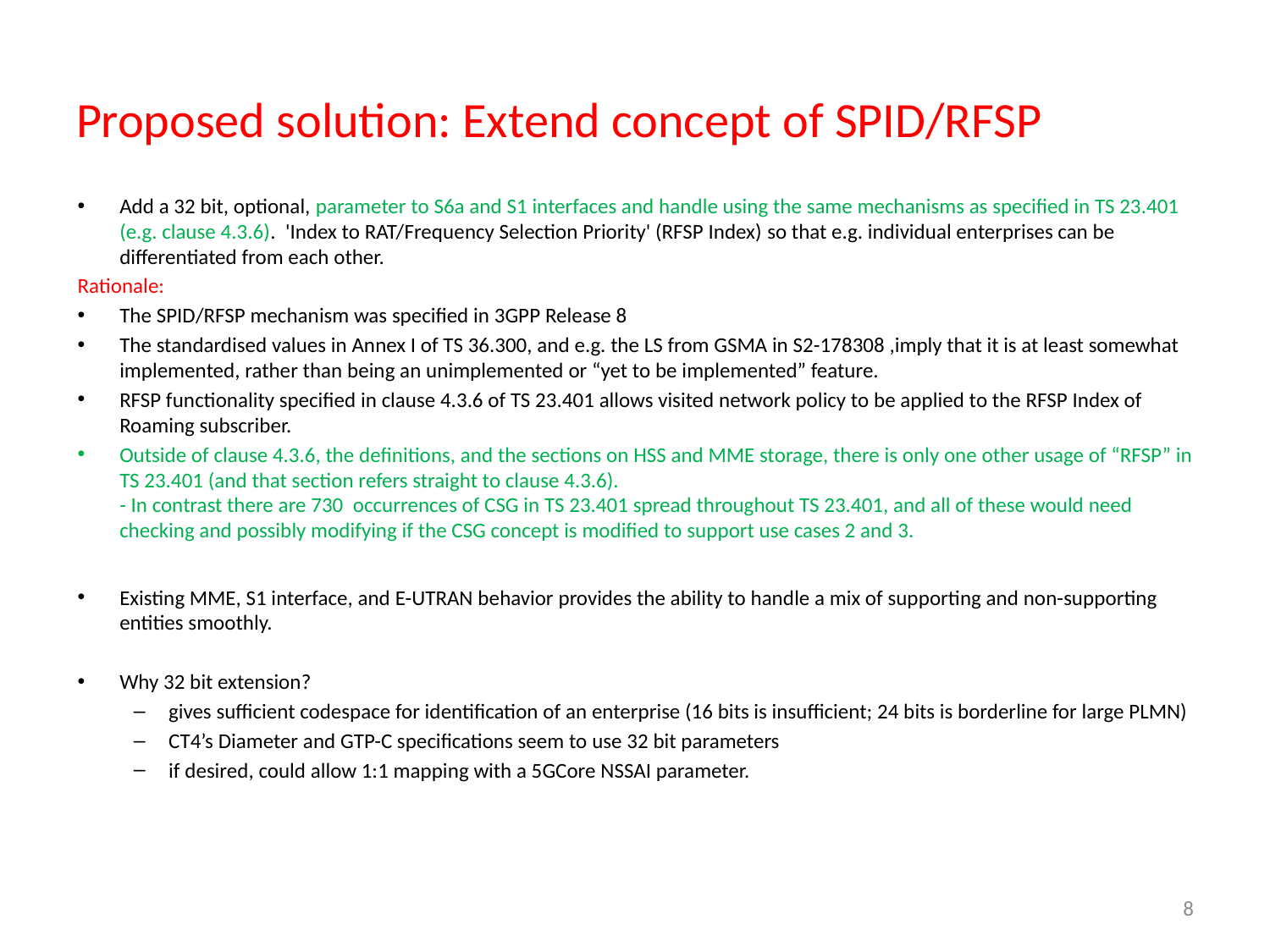

# Proposed solution: Extend concept of SPID/RFSP
Add a 32 bit, optional, parameter to S6a and S1 interfaces and handle using the same mechanisms as specified in TS 23.401 (e.g. clause 4.3.6).  'Index to RAT/Frequency Selection Priority' (RFSP Index) so that e.g. individual enterprises can be differentiated from each other.
Rationale:
The SPID/RFSP mechanism was specified in 3GPP Release 8
The standardised values in Annex I of TS 36.300, and e.g. the LS from GSMA in S2-178308 ,imply that it is at least somewhat implemented, rather than being an unimplemented or “yet to be implemented” feature.
RFSP functionality specified in clause 4.3.6 of TS 23.401 allows visited network policy to be applied to the RFSP Index of Roaming subscriber.
Outside of clause 4.3.6, the definitions, and the sections on HSS and MME storage, there is only one other usage of “RFSP” in TS 23.401 (and that section refers straight to clause 4.3.6).
- In contrast there are 730  occurrences of CSG in TS 23.401 spread throughout TS 23.401, and all of these would need checking and possibly modifying if the CSG concept is modified to support use cases 2 and 3.

Existing MME, S1 interface, and E-UTRAN behavior provides the ability to handle a mix of supporting and non-supporting entities smoothly.

Why 32 bit extension?
gives sufficient codespace for identification of an enterprise (16 bits is insufficient; 24 bits is borderline for large PLMN)
CT4’s Diameter and GTP-C specifications seem to use 32 bit parameters
if desired, could allow 1:1 mapping with a 5GCore NSSAI parameter.

8